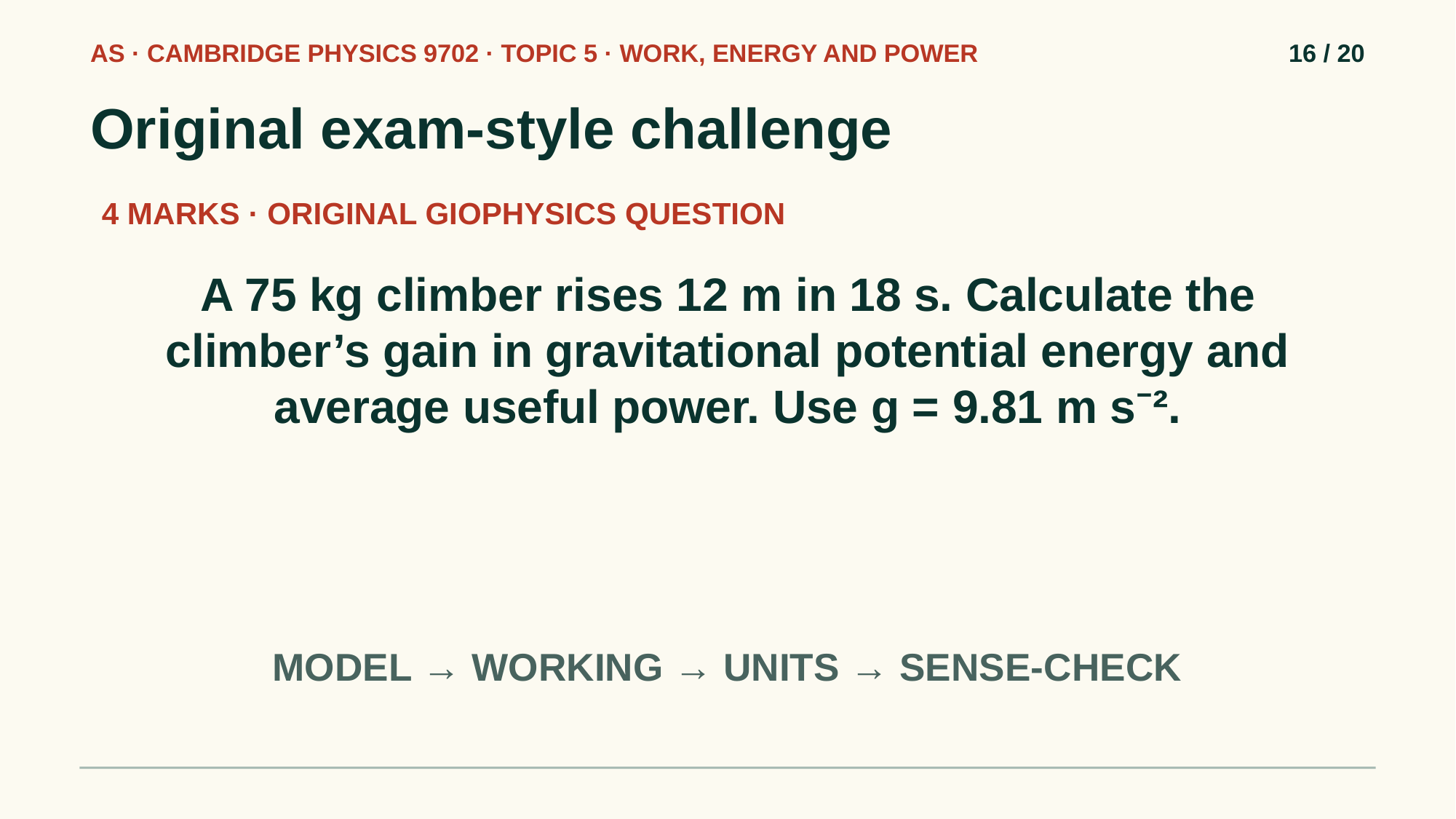

AS · CAMBRIDGE PHYSICS 9702 · TOPIC 5 · WORK, ENERGY AND POWER
16 / 20
Original exam-style challenge
4 MARKS · ORIGINAL GIOPHYSICS QUESTION
A 75 kg climber rises 12 m in 18 s. Calculate the climber’s gain in gravitational potential energy and average useful power. Use g = 9.81 m s⁻².
MODEL → WORKING → UNITS → SENSE-CHECK